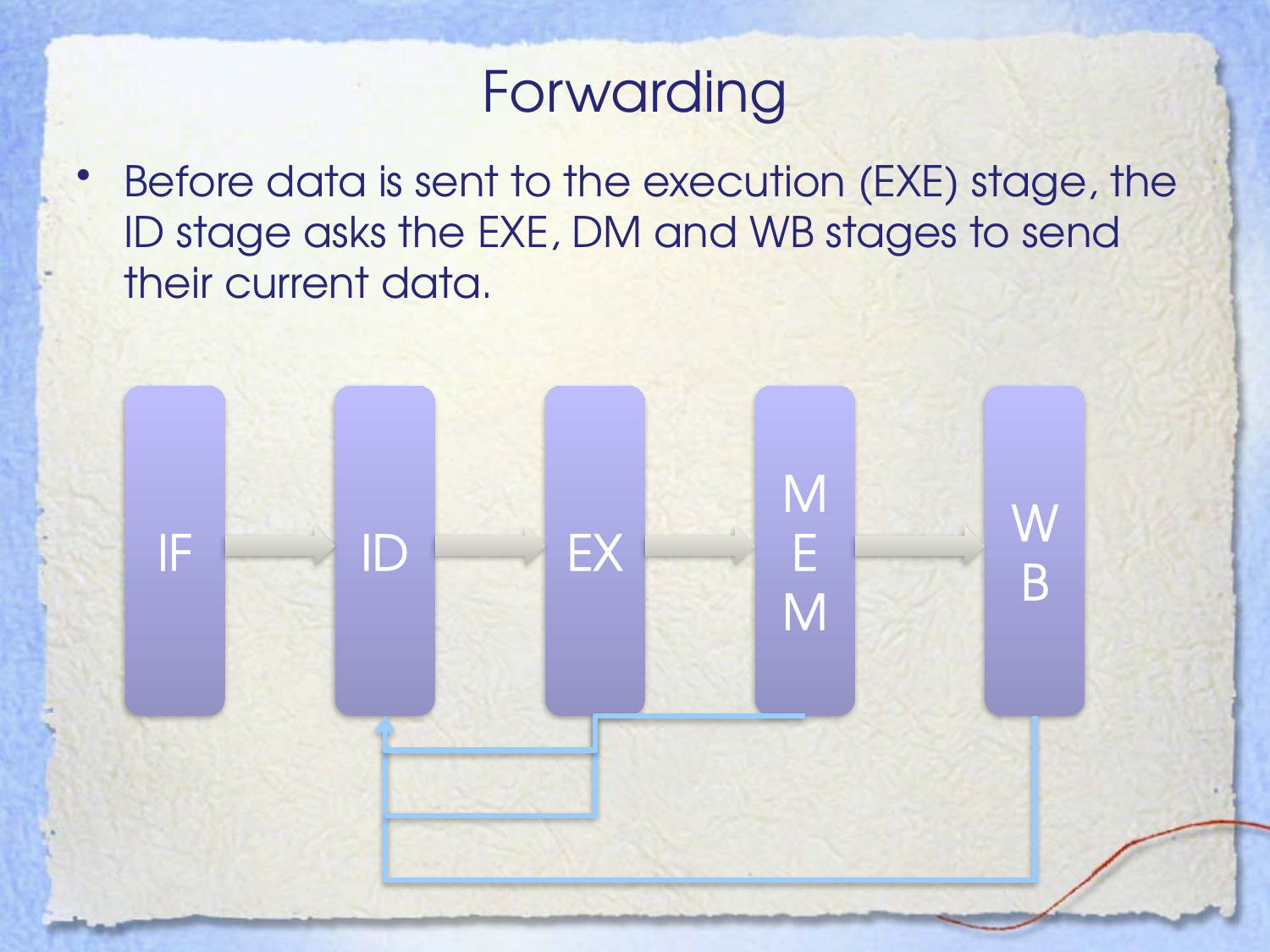

# Forwarding
Before data is sent to the execution (EXE) stage, the ID stage asks the EXE, DM and WB stages to send their current data.
IF
ID
EX
MEM
WB